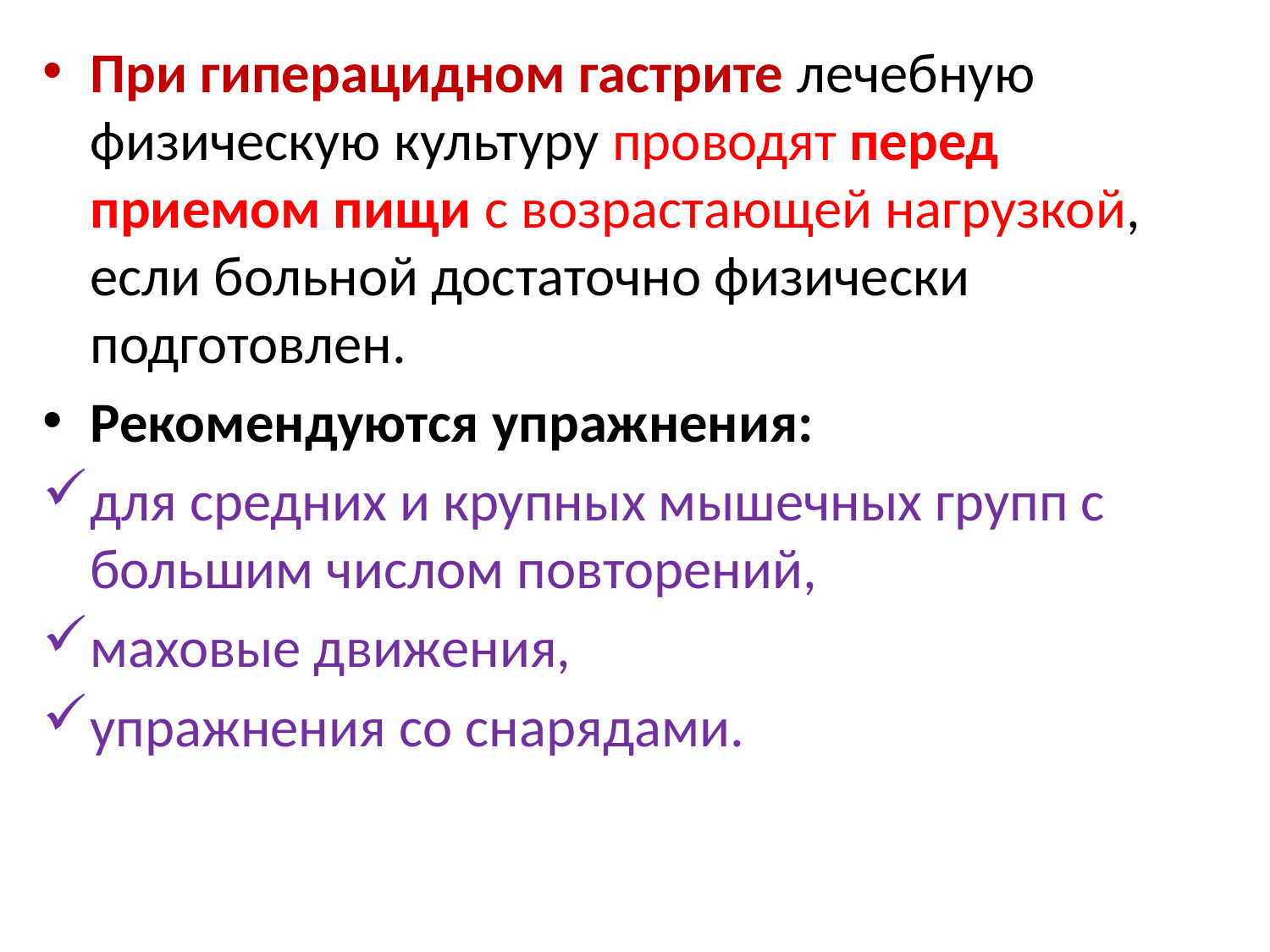

При гиперацидном гастрите лечебную физическую культуру проводят перед приемом пищи с возрастающей нагрузкой, если больной достаточно физически подготовлен.
Рекомендуются упражнения:
для средних и крупных мышечных групп с большим числом повторений,
маховые движения,
упражнения со снарядами.